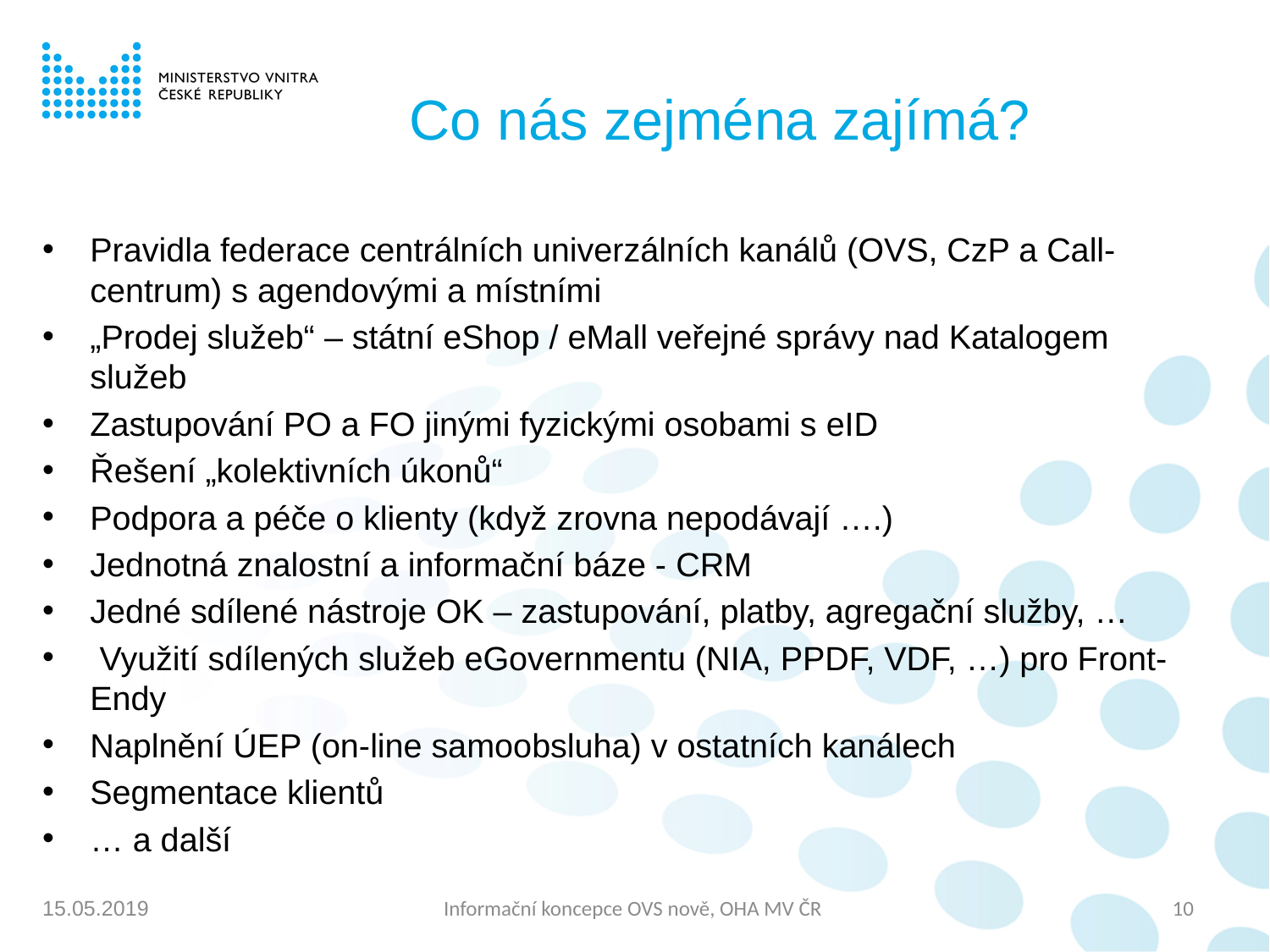

# Co nás zejména zajímá?
Pravidla federace centrálních univerzálních kanálů (OVS, CzP a Call-centrum) s agendovými a místními
„Prodej služeb“ – státní eShop / eMall veřejné správy nad Katalogem služeb
Zastupování PO a FO jinými fyzickými osobami s eID
Řešení „kolektivních úkonů“
Podpora a péče o klienty (když zrovna nepodávají ….)
Jednotná znalostní a informační báze - CRM
Jedné sdílené nástroje OK – zastupování, platby, agregační služby, …
 Využití sdílených služeb eGovernmentu (NIA, PPDF, VDF, …) pro Front-Endy
Naplnění ÚEP (on-line samoobsluha) v ostatních kanálech
Segmentace klientů
… a další
Informační koncepce OVS nově, OHA MV ČR
10
15.05.2019